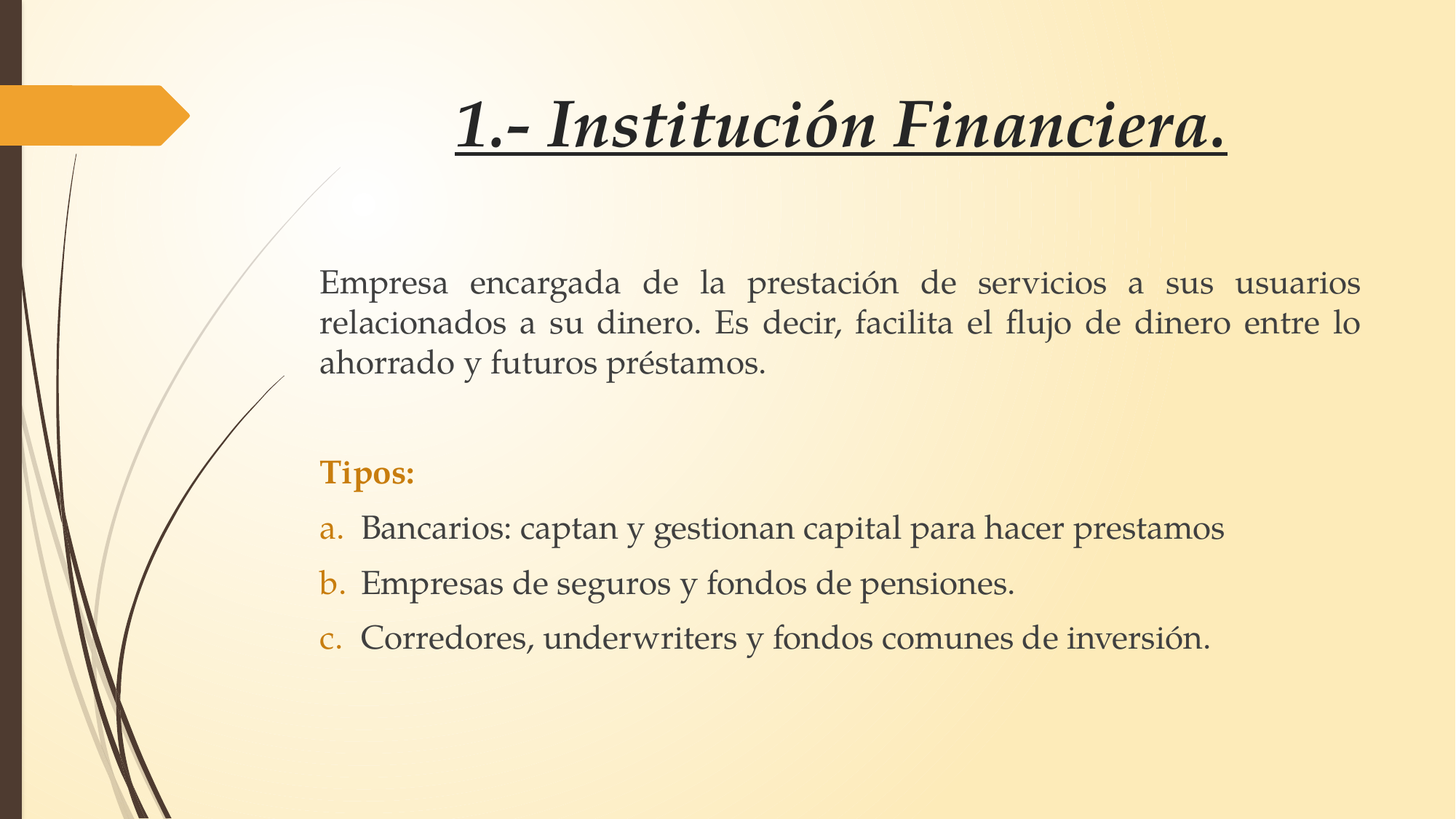

# 1.- Institución Financiera.
Empresa encargada de la prestación de servicios a sus usuarios relacionados a su dinero. Es decir, facilita el flujo de dinero entre lo ahorrado y futuros préstamos.

Tipos:
Bancarios: captan y gestionan capital para hacer prestamos
Empresas de seguros y fondos de pensiones.
Corredores, underwriters y fondos comunes de inversión.